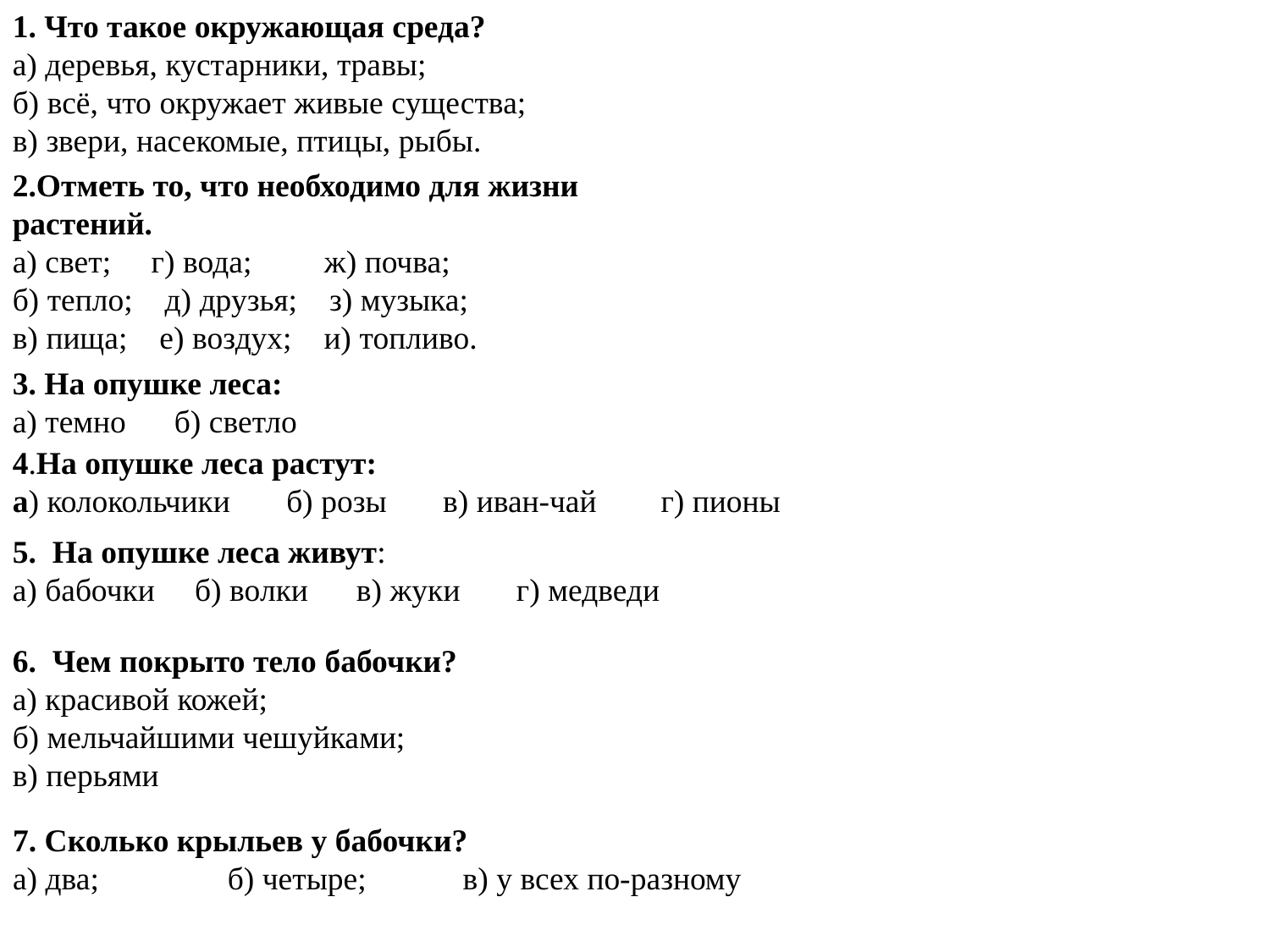

1. Что такое окружающая среда?
а) деревья, кустарники, травы;
б) всё, что окружает живые существа;
в) звери, насекомые, птицы, рыбы.
2.Отметь то, что необходимо для жизни растений.
а) свет;     г) вода;         ж) почва;
б) тепло;    д) друзья;    з) музыка;
в) пища;    е) воздух;    и) топливо.
3. На опушке леса:
а) темно      б) светло
4.На опушке леса растут:
а) колокольчики       б) розы       в) иван-чай        г) пионы
5.  На опушке леса живут:
а) бабочки     б) волки      в) жуки       г) медведи
6.  Чем покрыто тело бабочки?
а) красивой кожей;
б) мельчайшими чешуйками;
в) перьями
7. Сколько крыльев у бабочки?
а) два;                б) четыре;            в) у всех по-разному